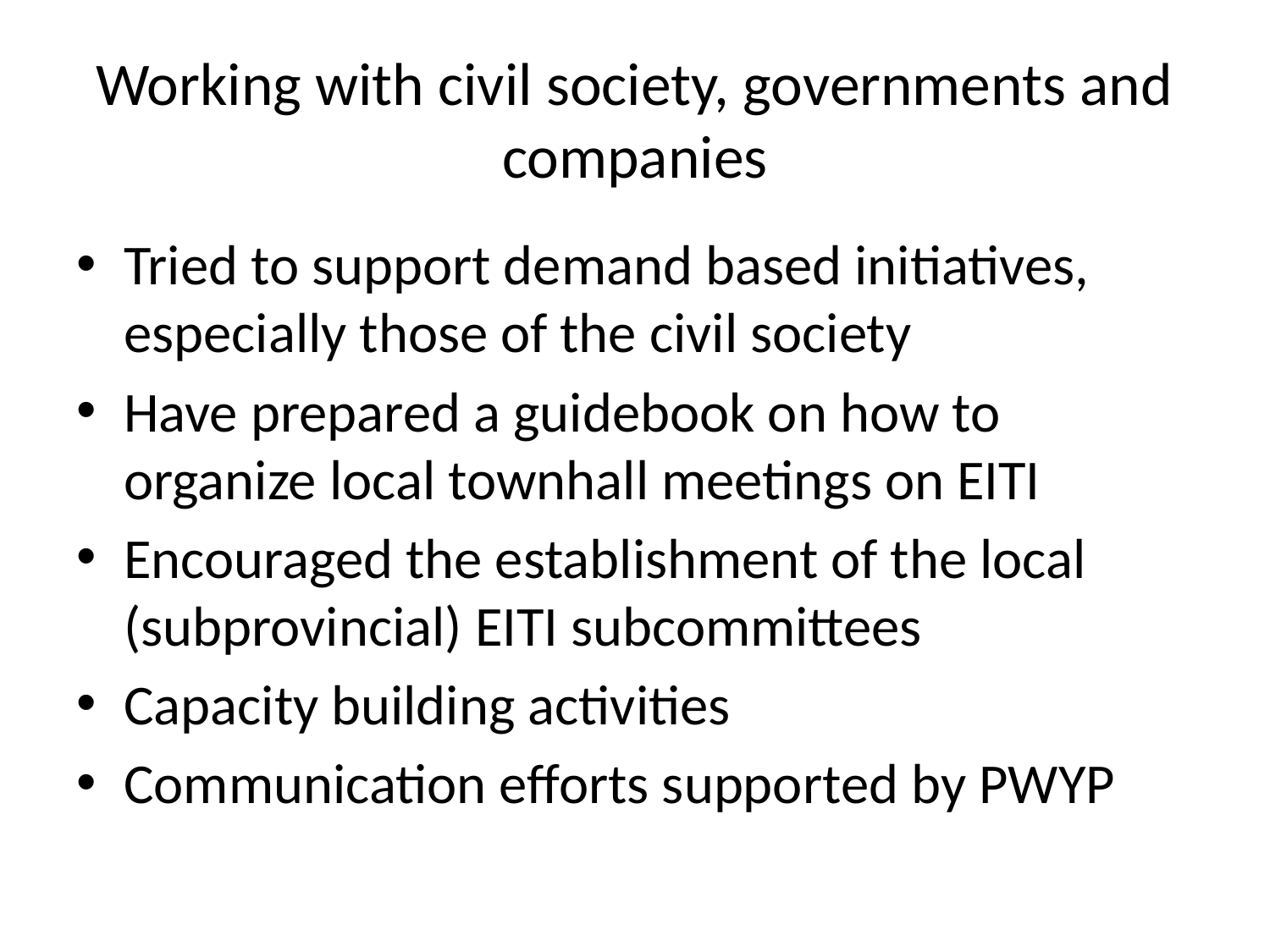

# Working with civil society, governments and companies
Tried to support demand based initiatives, especially those of the civil society
Have prepared a guidebook on how to organize local townhall meetings on EITI
Encouraged the establishment of the local (subprovincial) EITI subcommittees
Capacity building activities
Communication efforts supported by PWYP